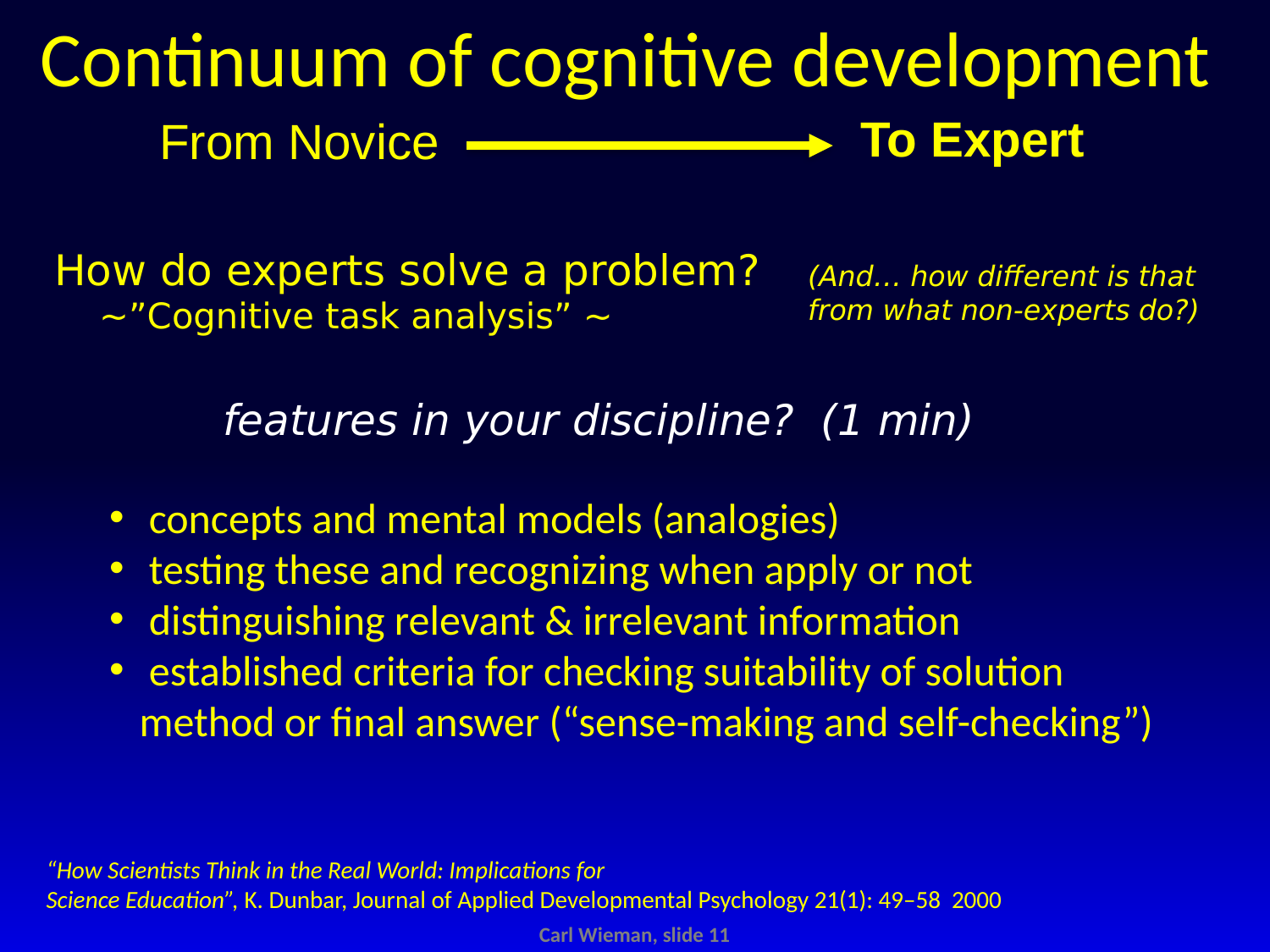

Continuum of cognitive development
To Expert
From Novice
How do experts solve a problem?
    ~”Cognitive task analysis” ~

(And… how different is that
from what non-experts do?)
features in your discipline?  (1 min)
 concepts and mental models (analogies)
 testing these and recognizing when apply or not
 distinguishing relevant & irrelevant information
 established criteria for checking suitability of solution method or final answer (“sense-making and self-checking”)
“How Scientists Think in the Real World: Implications for
Science Education”, K. Dunbar, Journal of Applied Developmental Psychology 21(1): 49–58  2000
Carl Wieman, slide 11